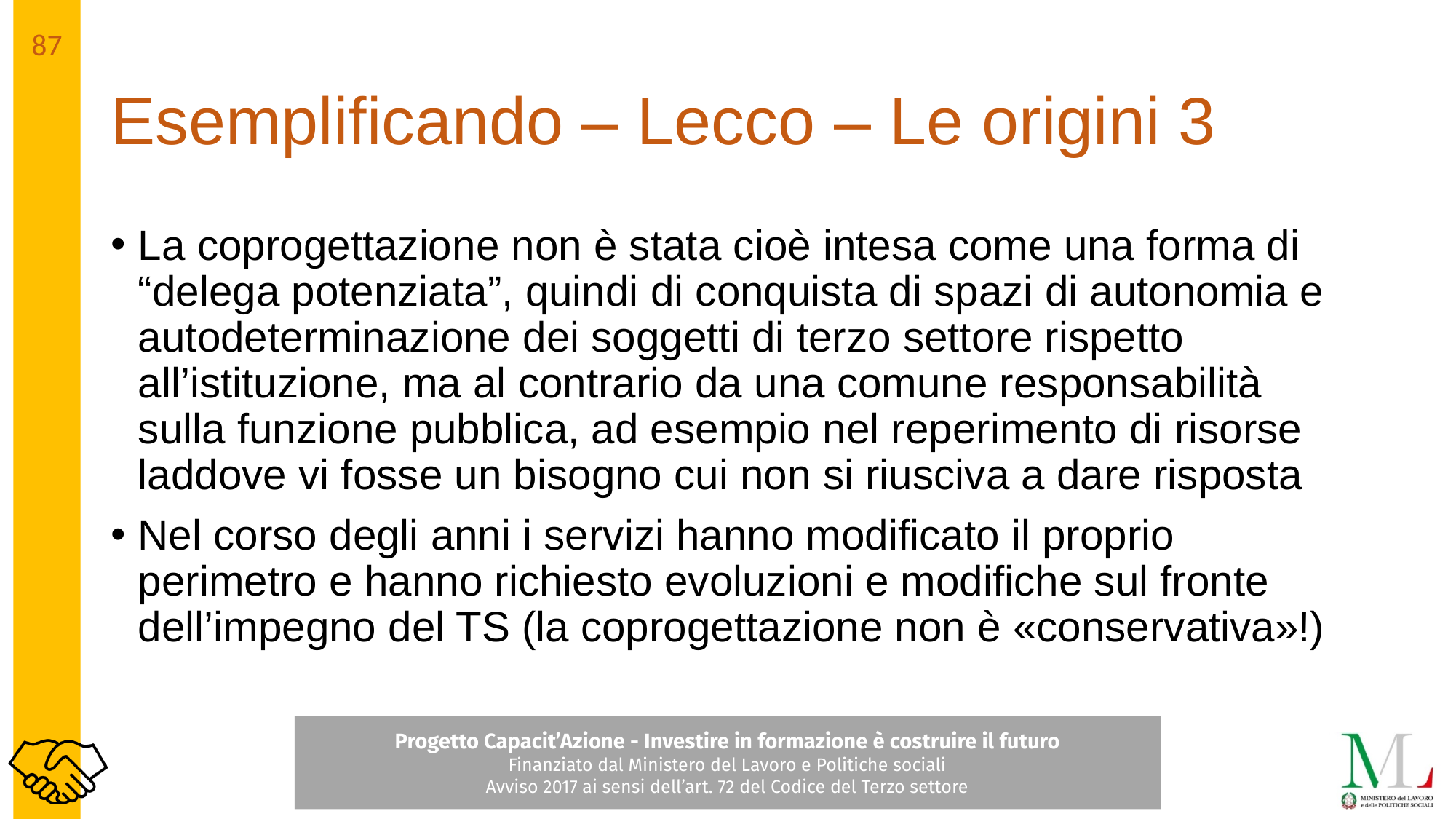

# Esemplificando – Lecco – Le origini 3
La coprogettazione non è stata cioè intesa come una forma di “delega potenziata”, quindi di conquista di spazi di autonomia e autodeterminazione dei soggetti di terzo settore rispetto all’istituzione, ma al contrario da una comune responsabilità sulla funzione pubblica, ad esempio nel reperimento di risorse laddove vi fosse un bisogno cui non si riusciva a dare risposta
Nel corso degli anni i servizi hanno modificato il proprio perimetro e hanno richiesto evoluzioni e modifiche sul fronte dell’impegno del TS (la coprogettazione non è «conservativa»!)
87